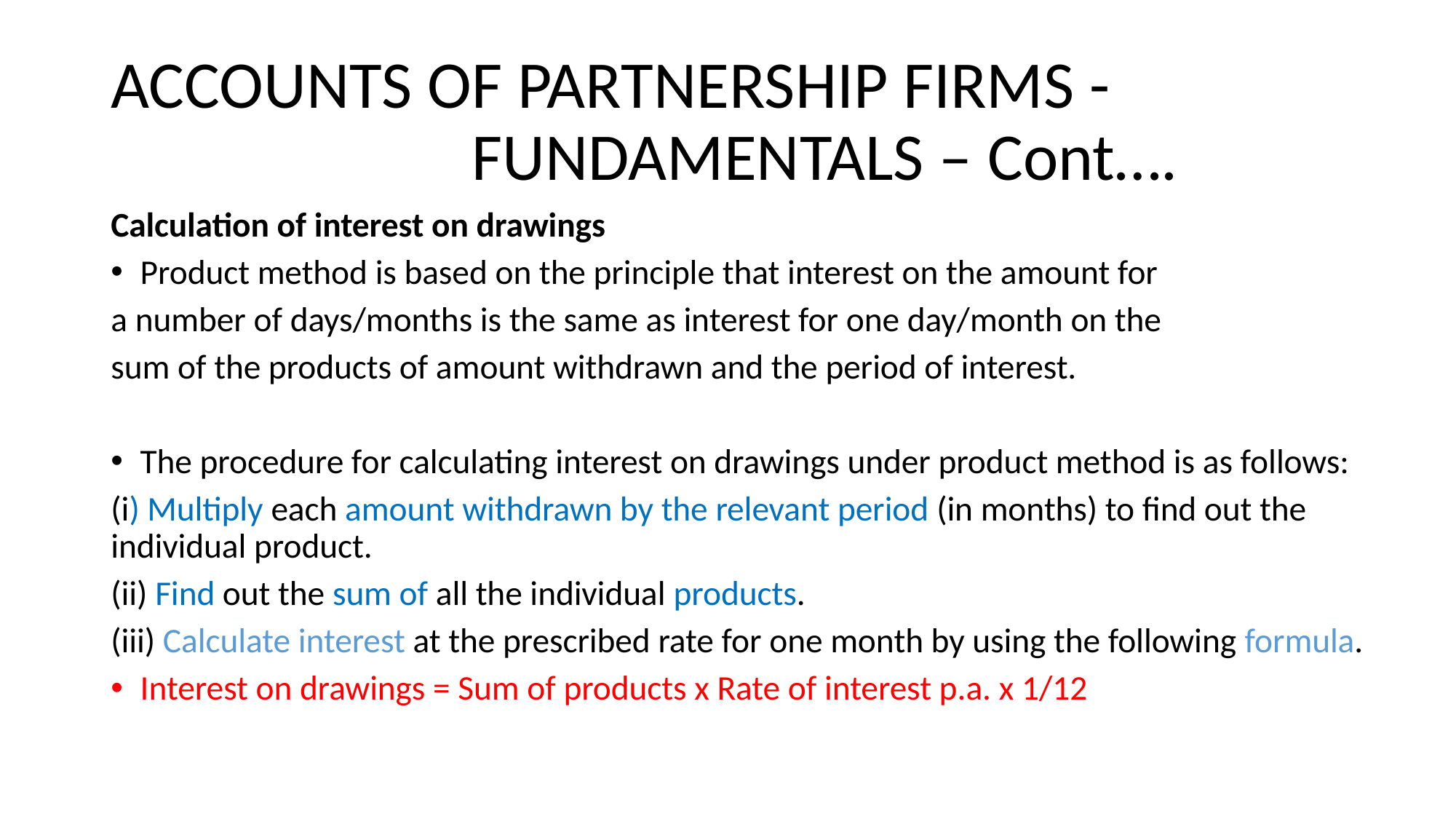

# ACCOUNTS OF PARTNERSHIP FIRMS - FUNDAMENTALS – Cont….
Calculation of interest on drawings
Product method is based on the principle that interest on the amount for
a number of days/months is the same as interest for one day/month on the
sum of the products of amount withdrawn and the period of interest.

The procedure for calculating interest on drawings under product method is as follows:
(i) Multiply each amount withdrawn by the relevant period (in months) to find out the individual product.
(ii) Find out the sum of all the individual products.
(iii) Calculate interest at the prescribed rate for one month by using the following formula.
Interest on drawings = Sum of products x Rate of interest p.a. x 1/12